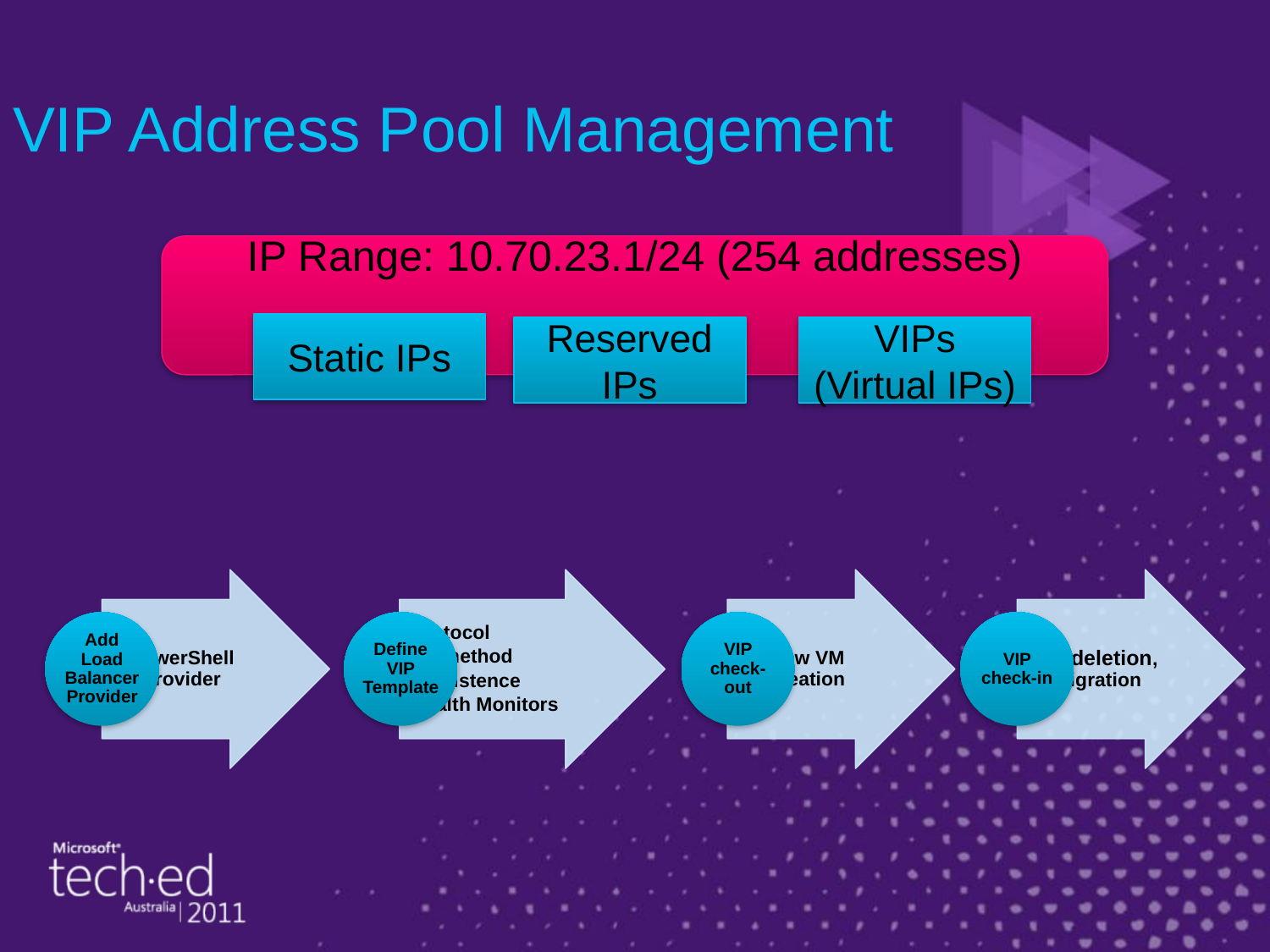

VIP Address Pool Management
IP Range: 10.70.23.1/24 (254 addresses)

Static IPs
Reserved IPs
VIPs
(Virtual IPs)
PowerShell provider
Add Load Balancer Provider
Protocol
LB method
Persistence
Health Monitors
Define VIP Template
New VM creation
VIP check-out
VM deletion, migration
VIP check-in